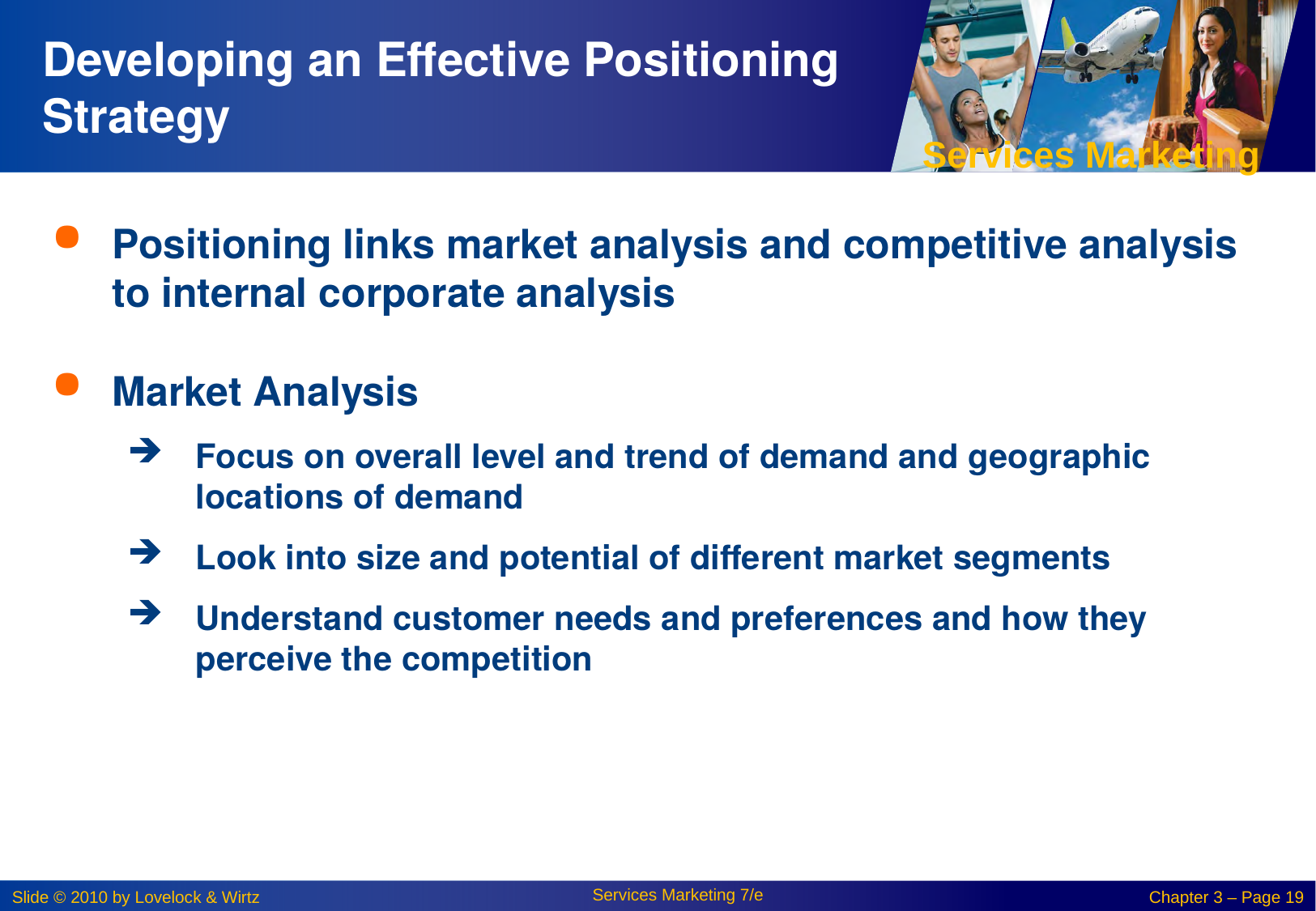

# Developing an Effective Positioning Strategy
Positioning links market analysis and competitive analysis to internal corporate analysis
Market Analysis
Focus on overall level and trend of demand and geographic locations of demand
Look into size and potential of different market segments
Understand customer needs and preferences and how they perceive the competition